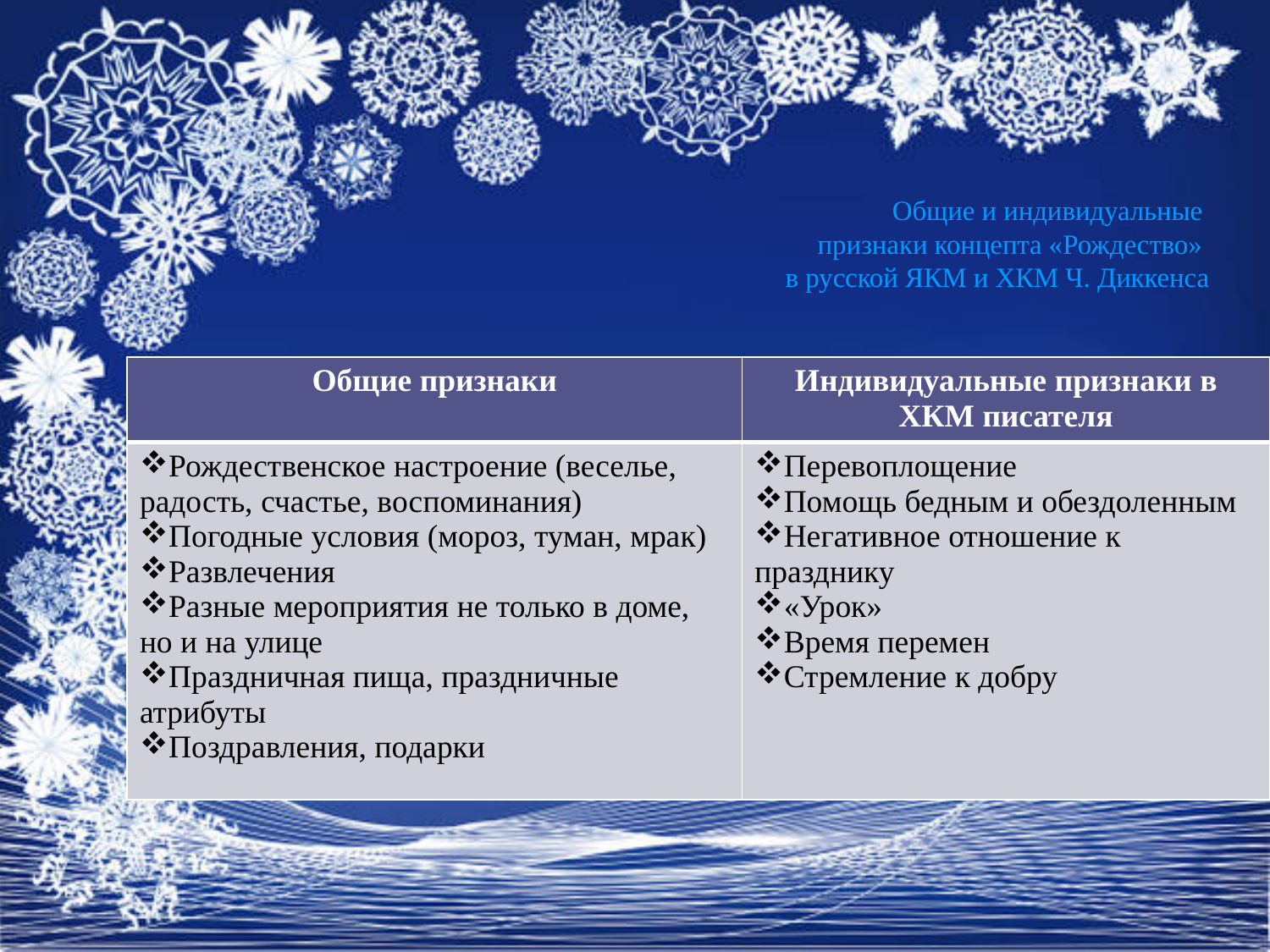

# Общие и индивидуальные признаки концепта «Рождество» в русской ЯКМ и ХКМ Ч. Диккенса
| Общие признаки | Индивидуальные признаки в ХКМ писателя |
| --- | --- |
| Рождественское настроение (веселье, радость, счастье, воспоминания) Погодные условия (мороз, туман, мрак) Развлечения Разные мероприятия не только в доме, но и на улице Праздничная пища, праздничные атрибуты Поздравления, подарки | Перевоплощение Помощь бедным и обездоленным Негативное отношение к празднику «Урок» Время перемен Стремление к добру |